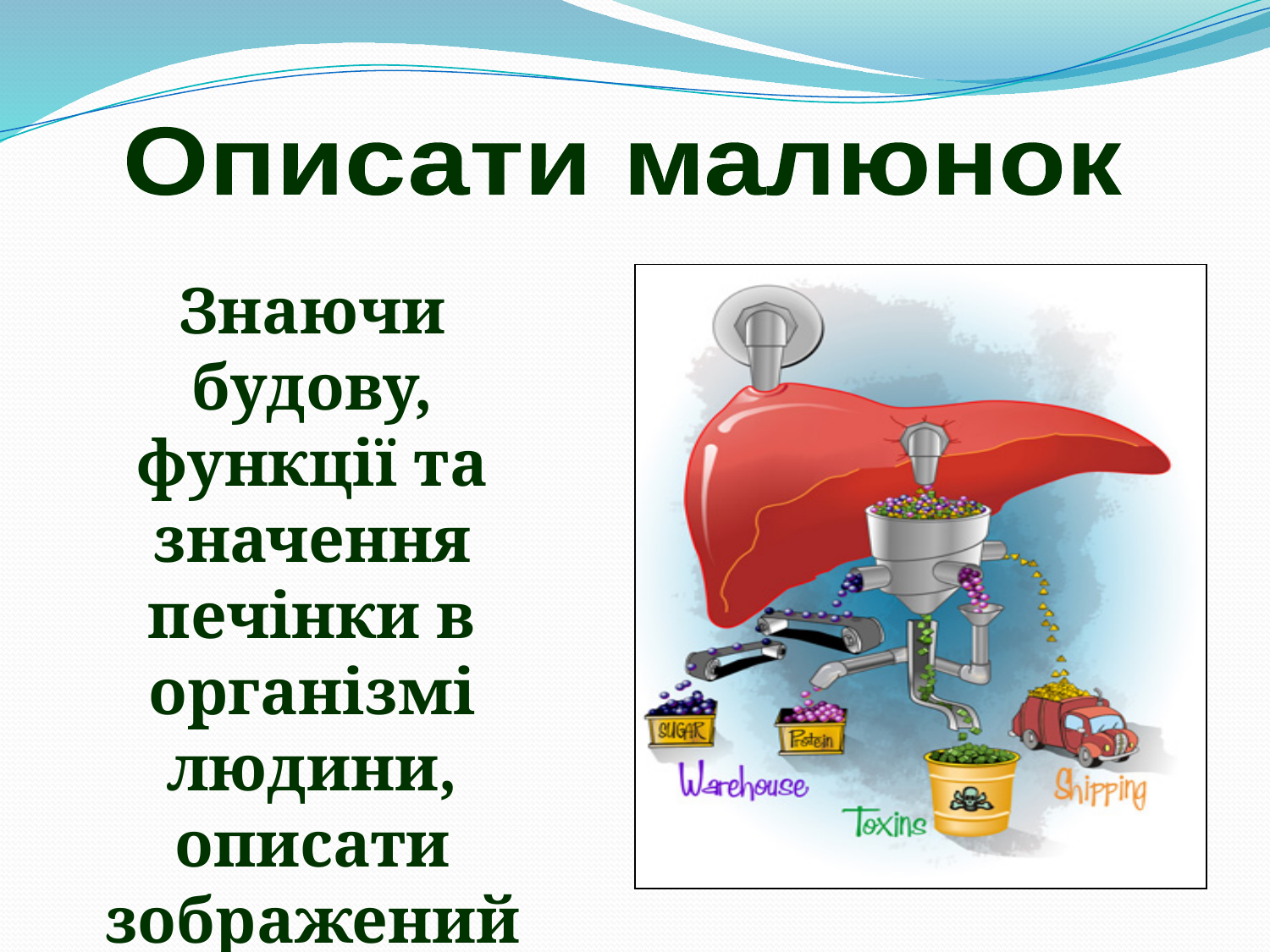

Описати малюнок
Знаючи будову, функції та значення печінки в організмі людини, описати зображений малюнок.